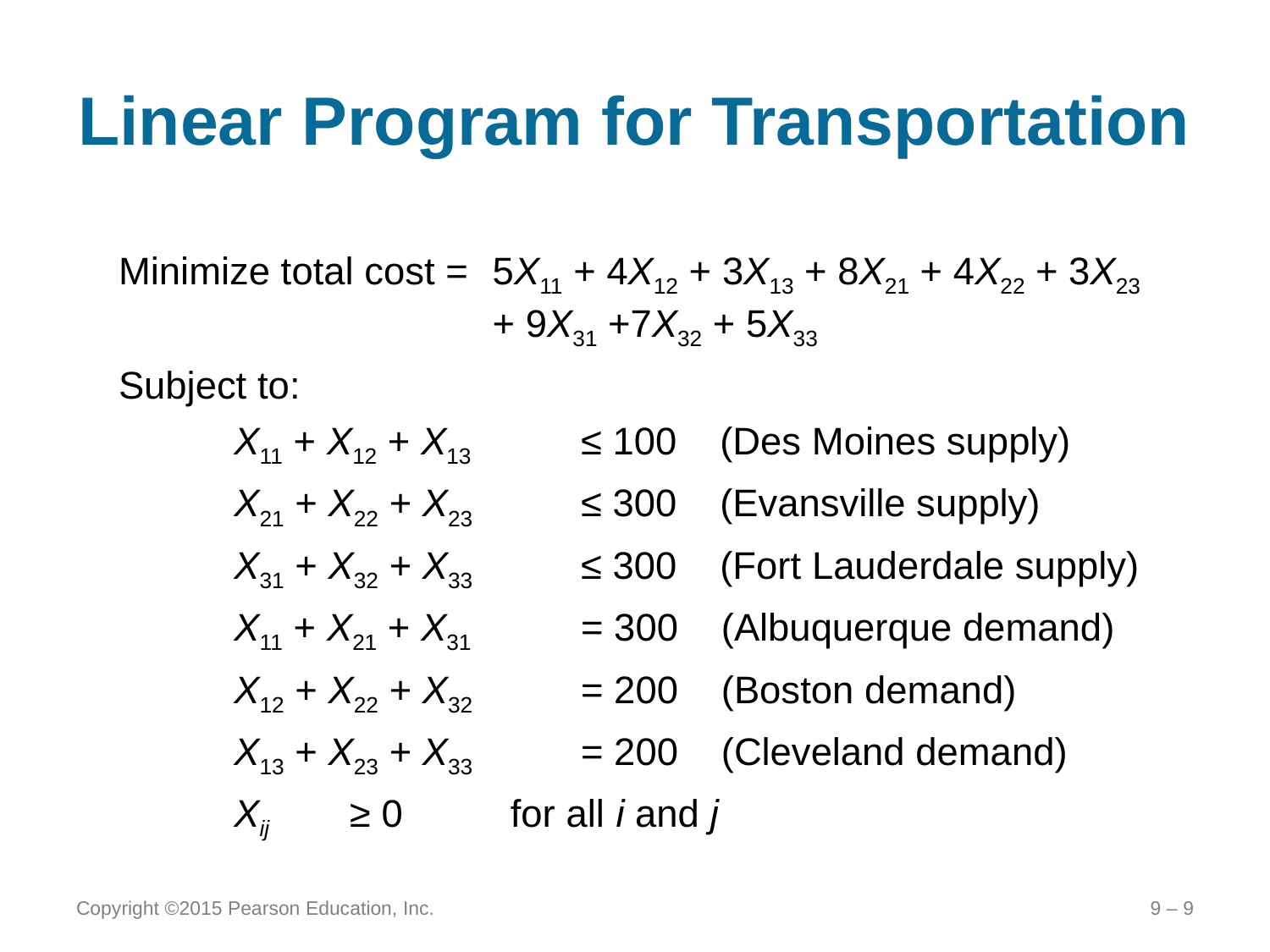

# Linear Program for Transportation
Minimize total cost =	5X11 + 4X12 + 3X13 + 8X21 + 4X22 + 3X23 + 9X31 +7X32 + 5X33
Subject to:
	X11 + X12 + X13	≤ 100    (Des Moines supply)
	X21 + X22 + X23	≤ 300    (Evansville supply)
	X31 + X32 + X33	≤ 300    (Fort Lauderdale supply)
	X11 + X21 + X31	= 300    (Albuquerque demand)
	X12 + X22 + X32	= 200    (Boston demand)
	X13 + X23 + X33	= 200    (Cleveland demand)
	Xij	≥ 0          for all i and j
Copyright ©2015 Pearson Education, Inc.
9 – 9